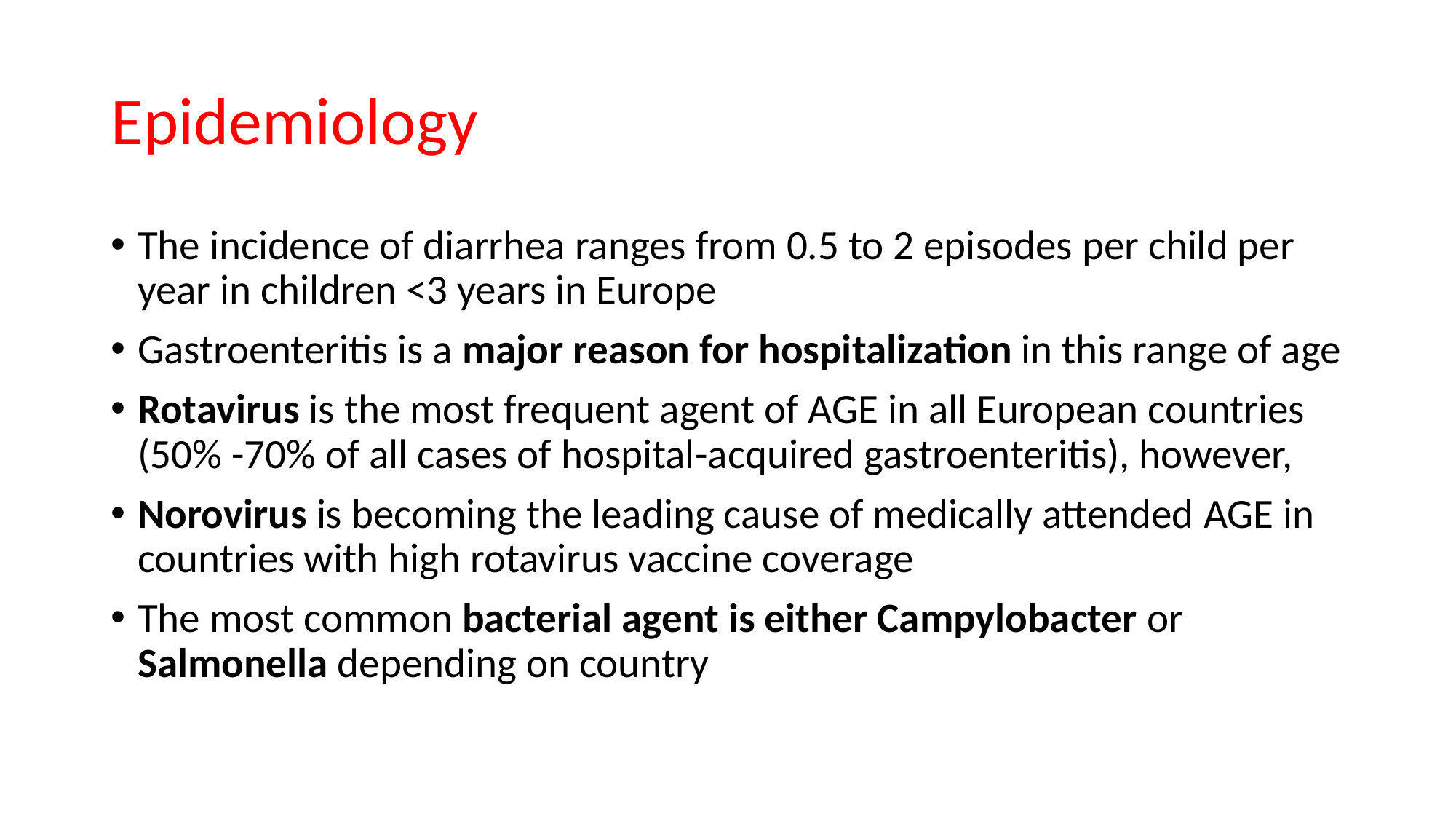

# Epidemiology
The incidence of diarrhea ranges from 0.5 to 2 episodes per child per year in children <3 years in Europe
Gastroenteritis is a major reason for hospitalization in this range of age
Rotavirus is the most frequent agent of AGE in all European countries (50% -70% of all cases of hospital-acquired gastroenteritis), however,
Norovirus is becoming the leading cause of medically attended AGE in countries with high rotavirus vaccine coverage
The most common bacterial agent is either Campylobacter or Salmonella depending on country